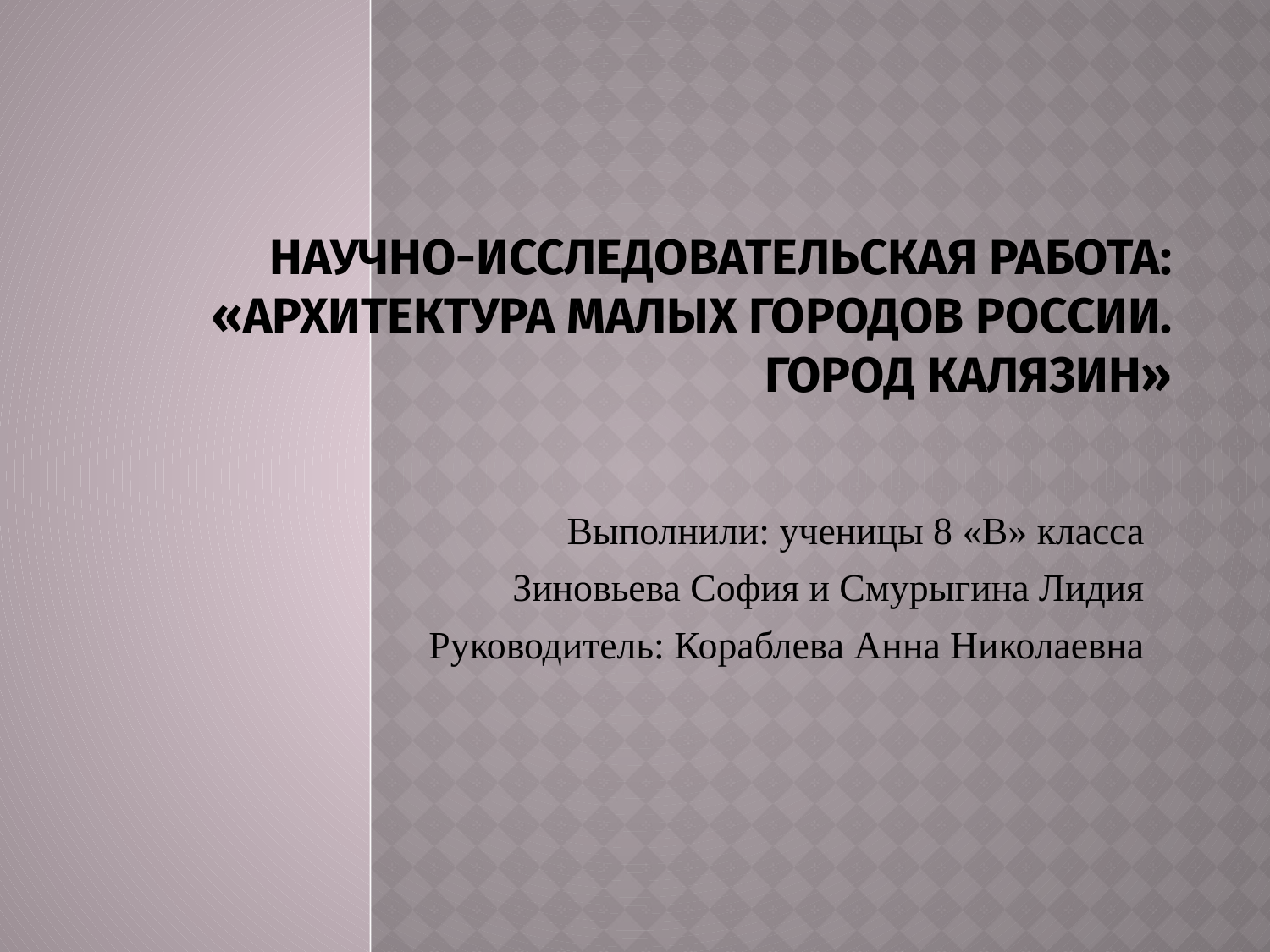

# Научно-исследовательская работа: «Архитектура малых городов россии. Город калязин»
Выполнили: ученицы 8 «В» класса
Зиновьева София и Смурыгина Лидия
Руководитель: Кораблева Анна Николаевна